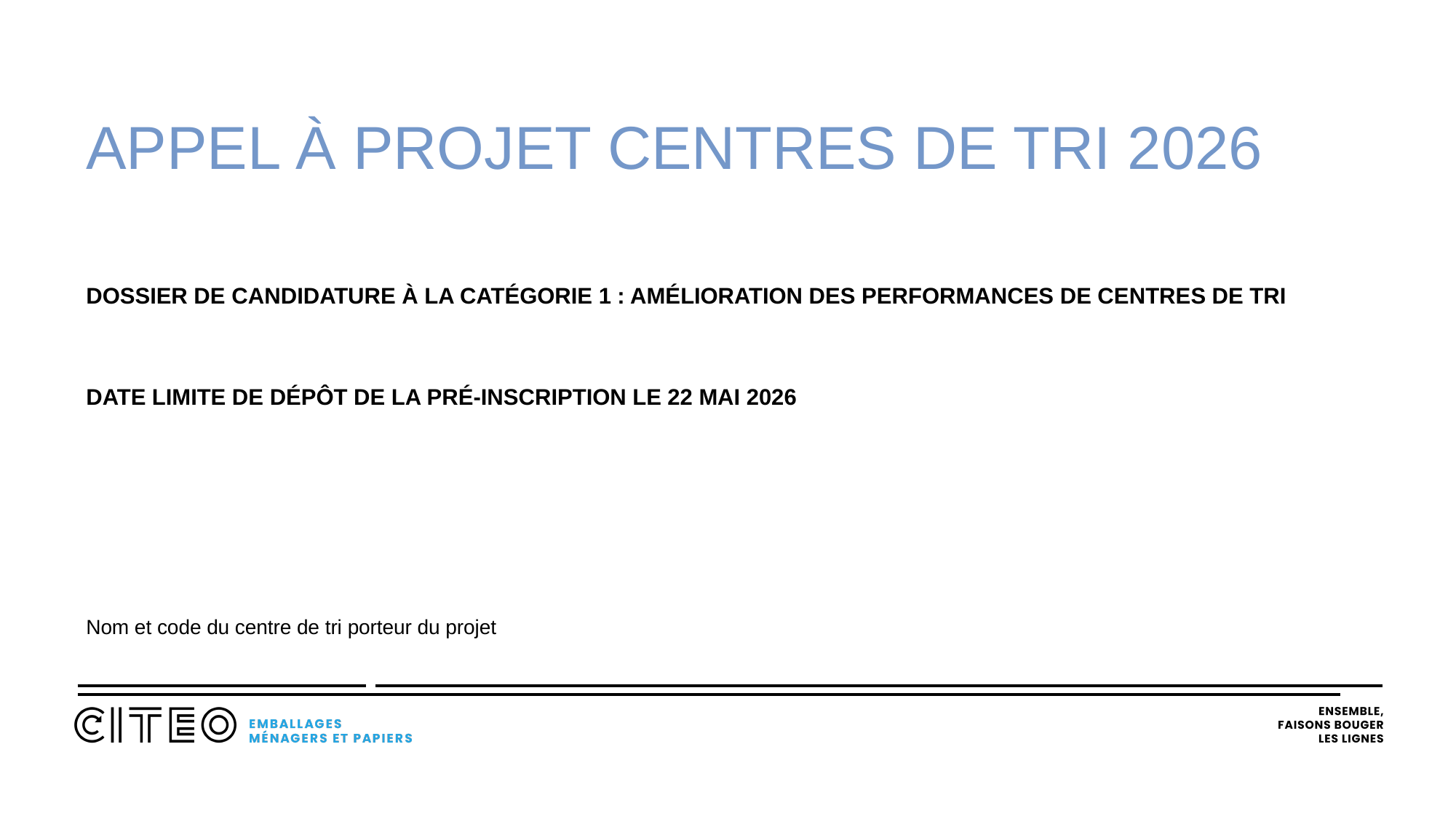

# Appel à projet Centres de Tri 2026
Dossier de candidature à la catégorie 1 : amélioration des performances de centres de tri

Date limite de dépôt de la pré-inscription le 22 mai 2026
Nom et code du centre de tri porteur du projet